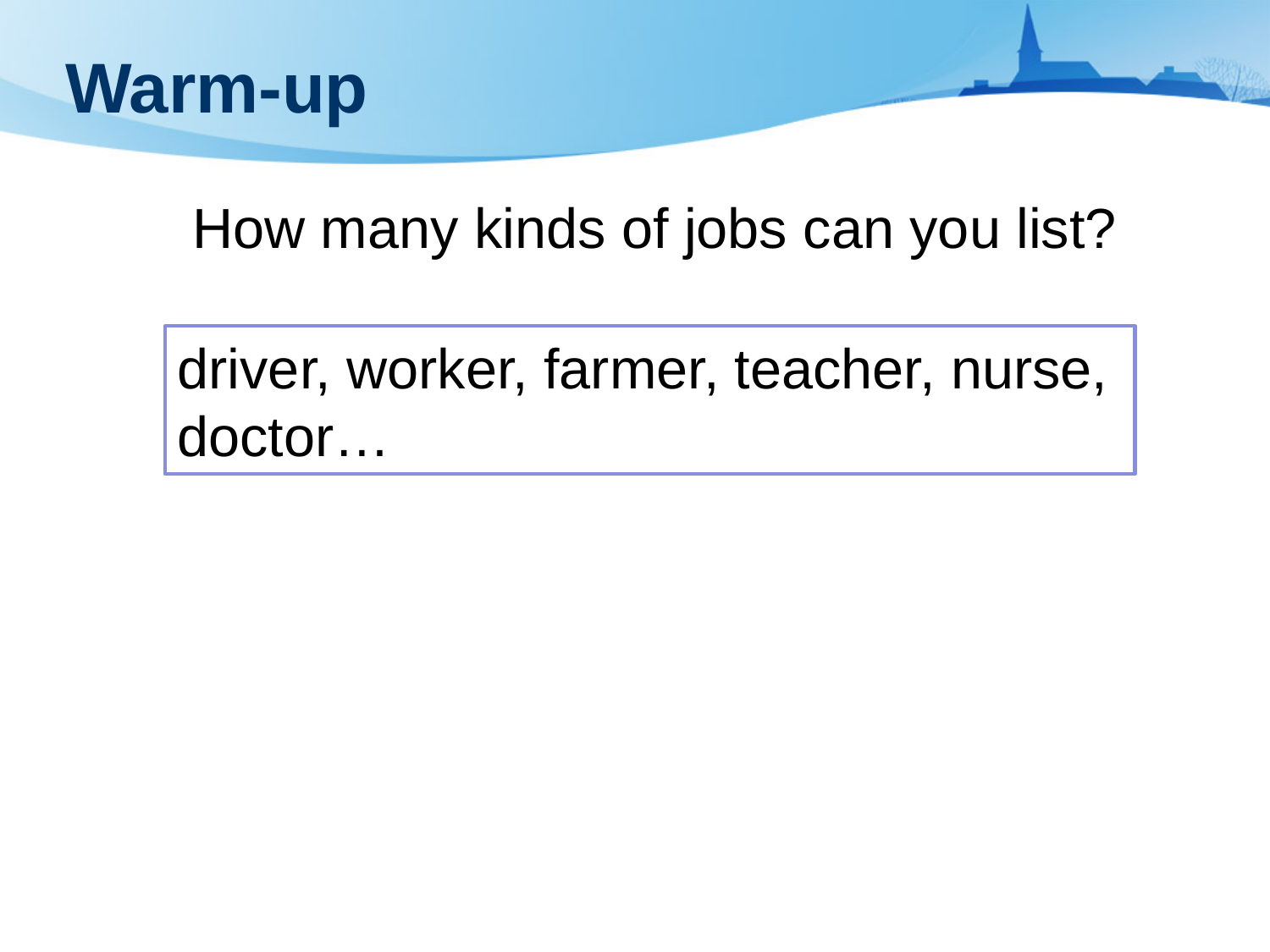

# Warm-up
How many kinds of jobs can you list?
driver, worker, farmer, teacher, nurse, doctor…